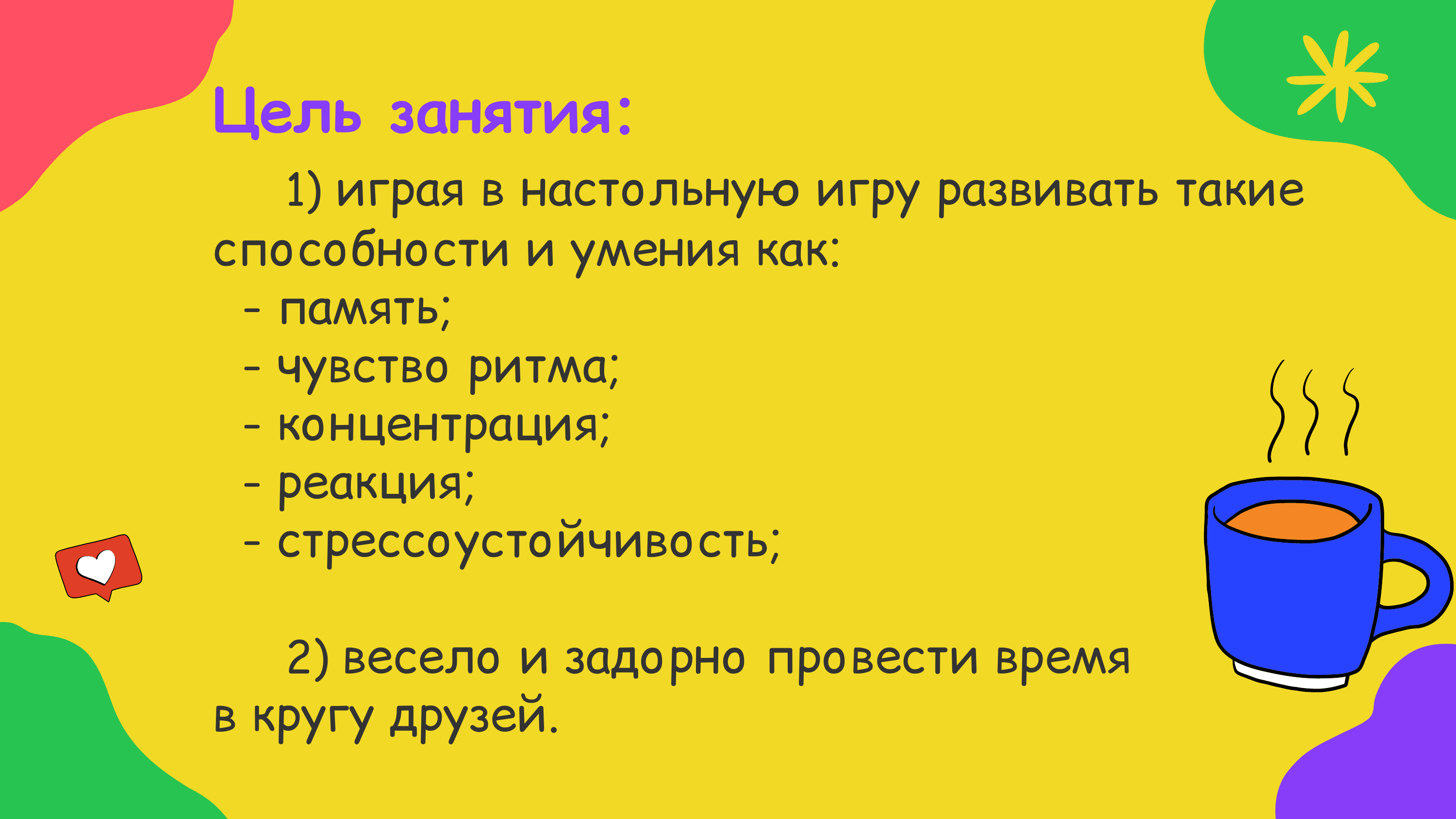

Цель занятия:
	1) играя в настольную игру развивать такие способности и умения как:
  - память;
  - чувство ритма;
  - концентрация;
  - реакция;
  - стрессоустойчивость;

	2) весело и задорно провести время
в кругу друзей.